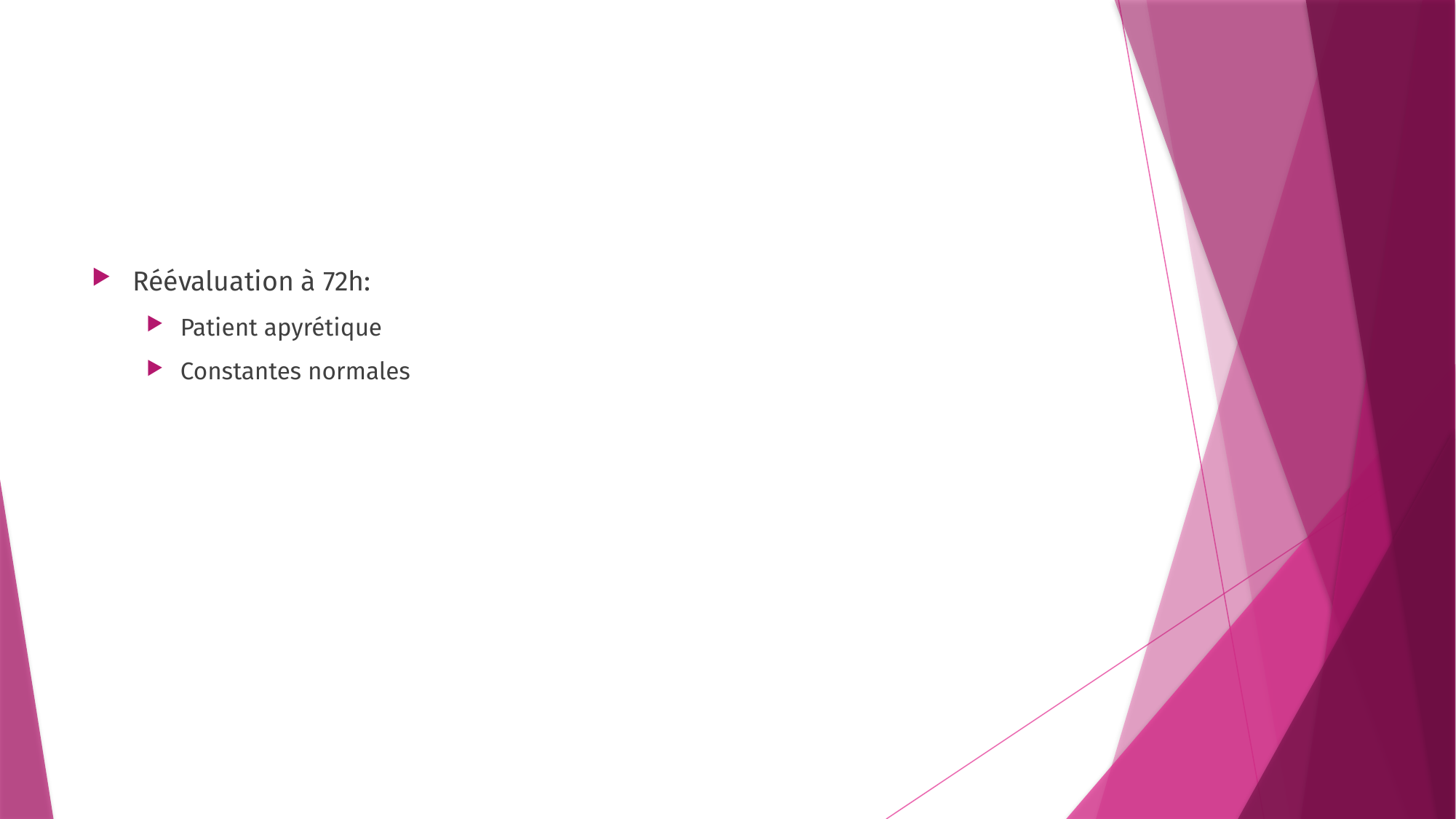

#
Réévaluation à 72h:
Patient apyrétique
Constantes normales